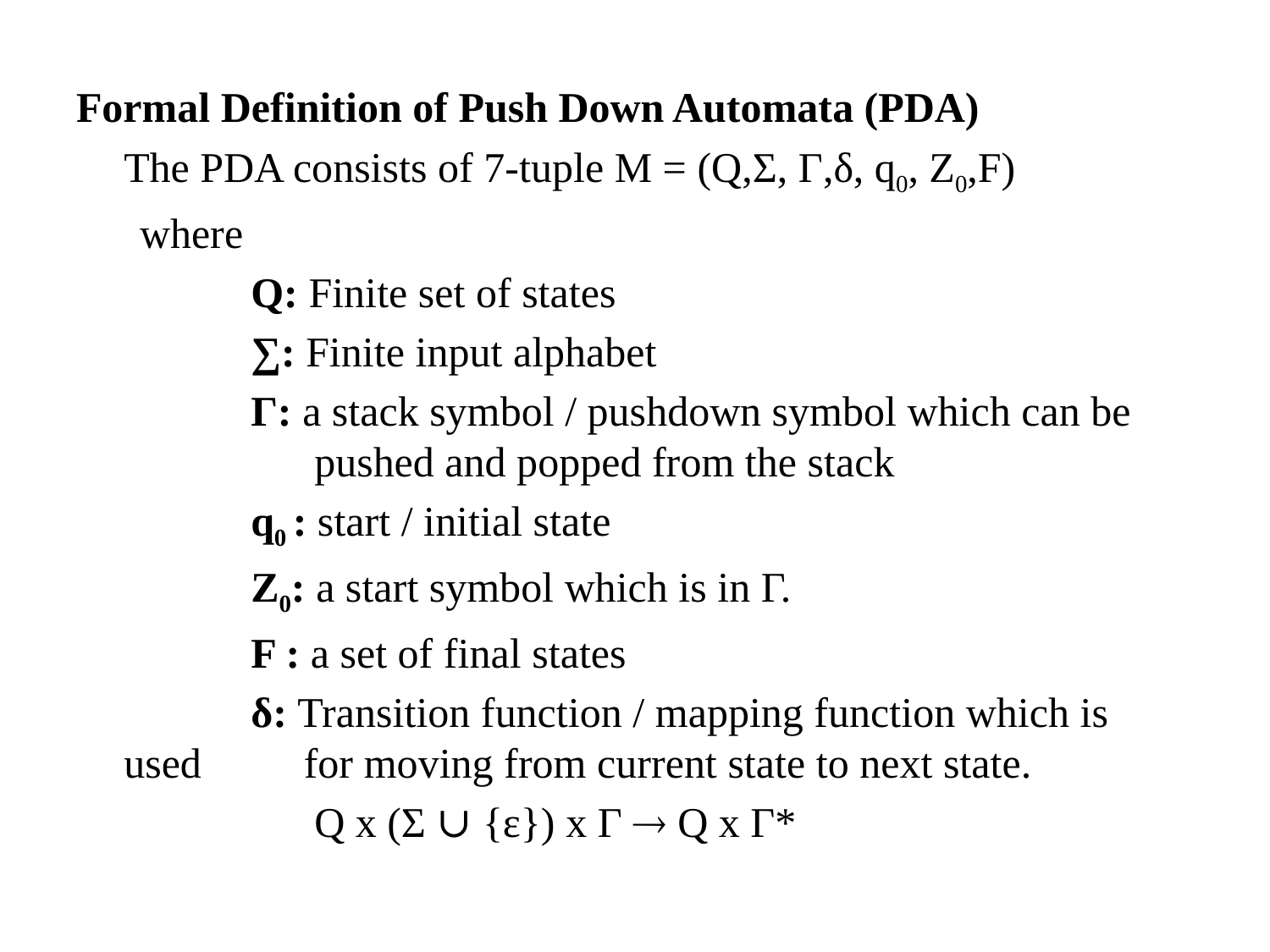

Formal Definition of Push Down Automata (PDA)
	The PDA consists of 7-tuple M = (Q,Σ, Г,δ, q0, Z0,F)
      where
		Q: Finite set of states
		∑: Finite input alphabet
		Γ: a stack symbol / pushdown symbol which can be 	      pushed and popped from the stack
		q0 : start / initial state
		Z0: a start symbol which is in Γ.
		F : a set of final states
		δ: Transition function / mapping function which is used 	     for moving from current state to next state.
		      Q x (Σ ∪ {ε}) x Γ → Q x Γ*